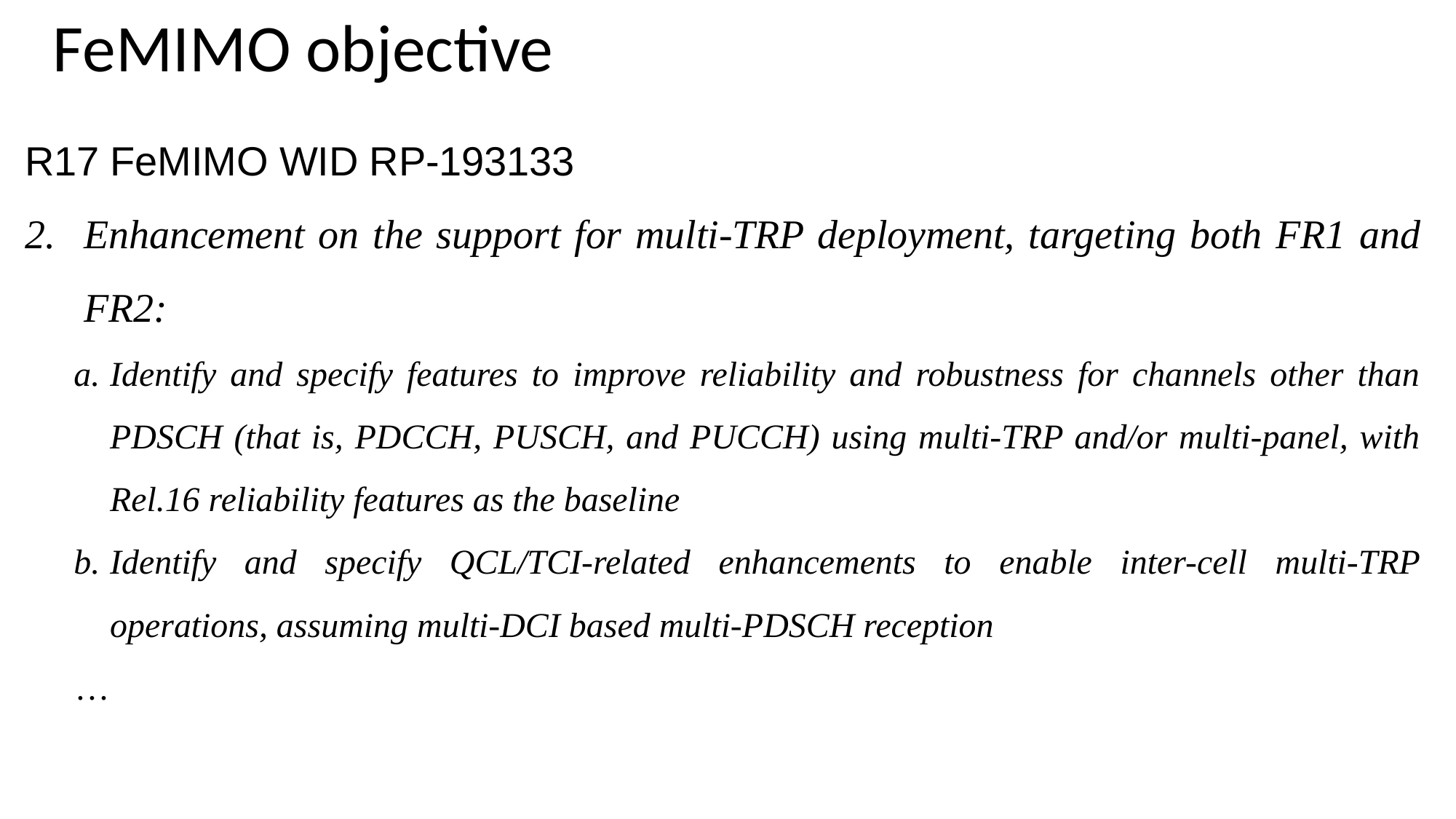

# FeMIMO objective
R17 FeMIMO WID RP-193133
Enhancement on the support for multi-TRP deployment, targeting both FR1 and FR2:
Identify and specify features to improve reliability and robustness for channels other than PDSCH (that is, PDCCH, PUSCH, and PUCCH) using multi-TRP and/or multi-panel, with Rel.16 reliability features as the baseline
Identify and specify QCL/TCI-related enhancements to enable inter-cell multi-TRP operations, assuming multi-DCI based multi-PDSCH reception
…